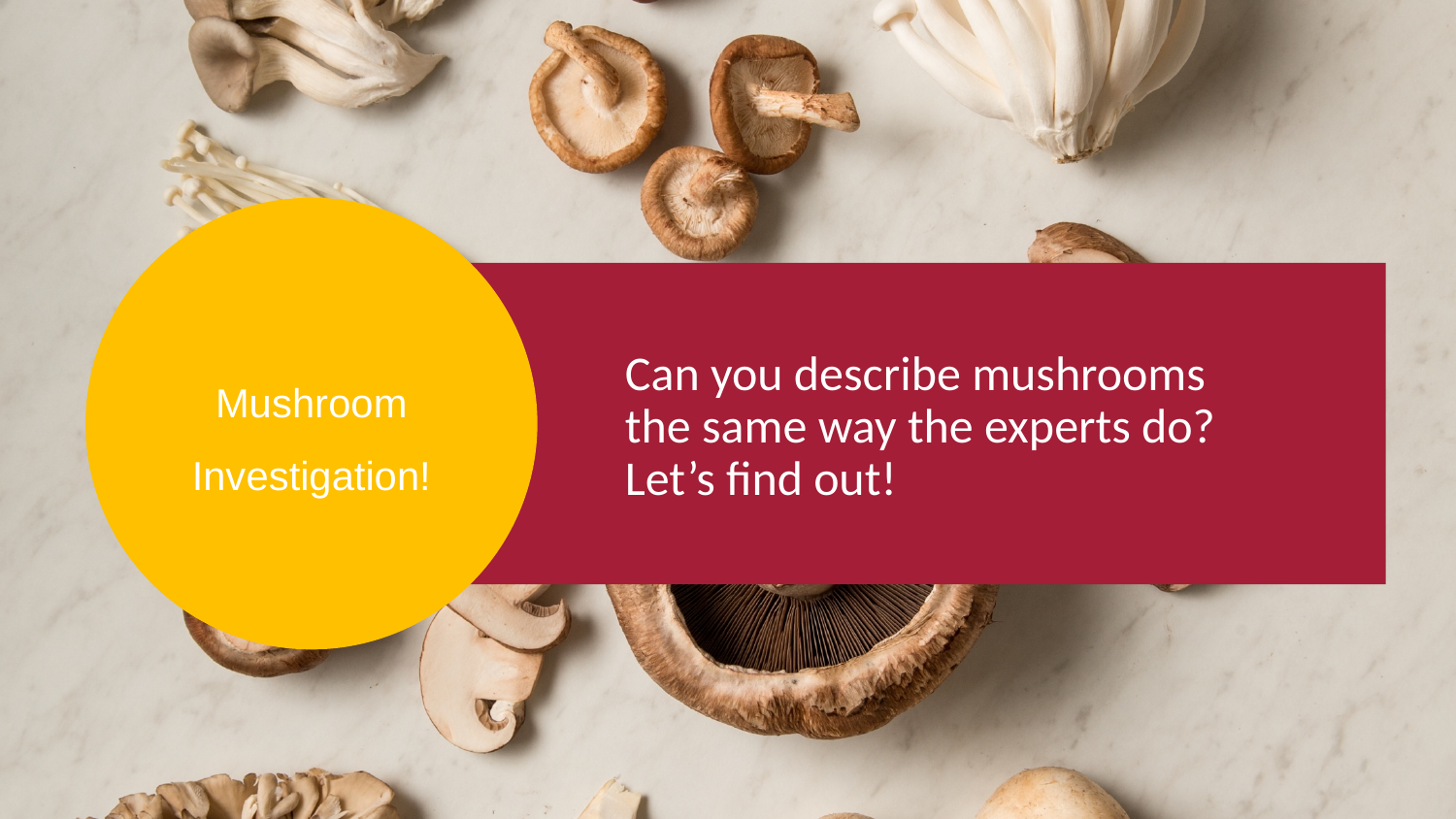

Can you describe mushrooms
the same way the experts do?
Let’s find out!

Mushroom
Investigation!